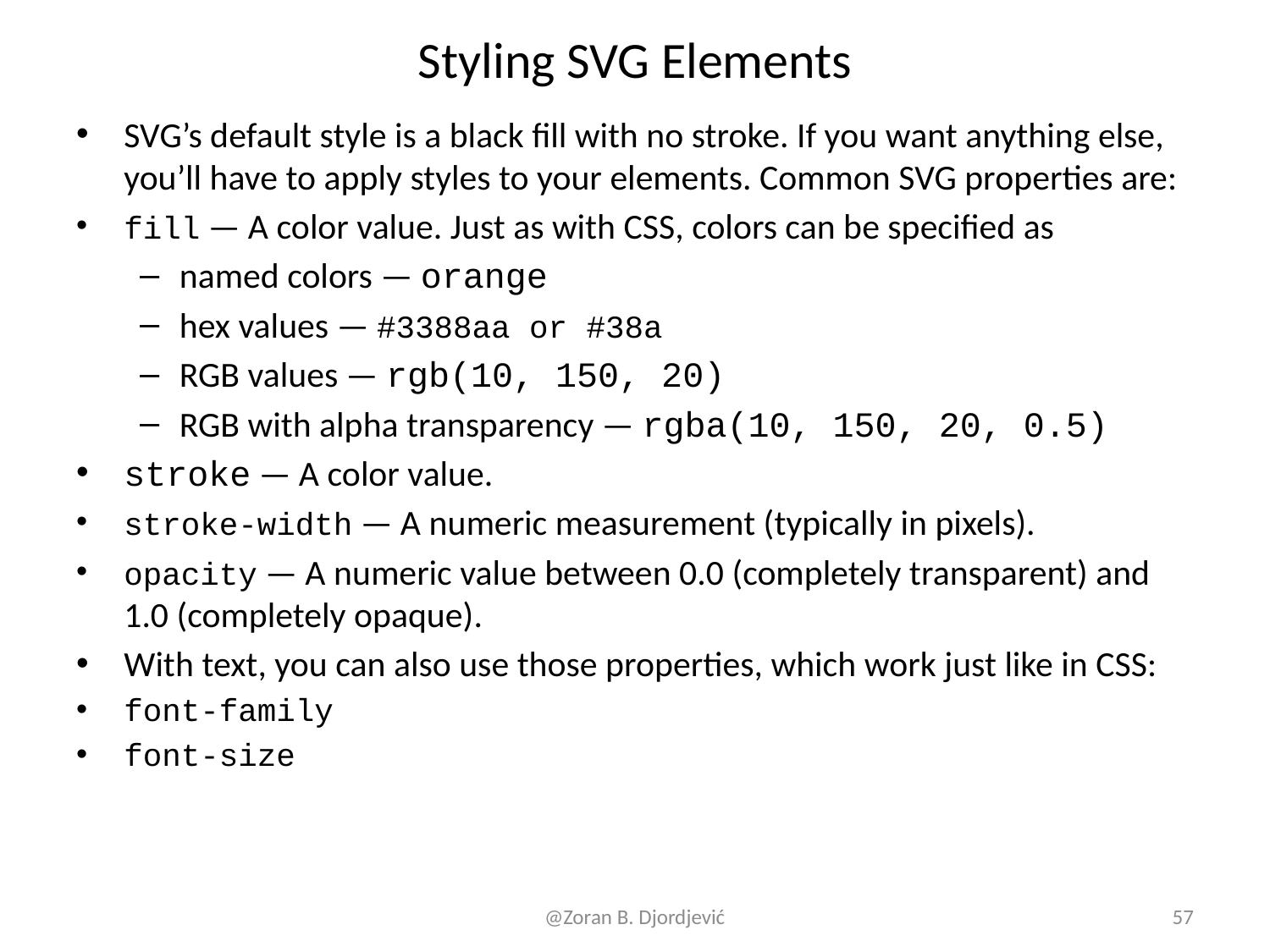

# Styling SVG Elements
SVG’s default style is a black fill with no stroke. If you want anything else, you’ll have to apply styles to your elements. Common SVG properties are:
fill — A color value. Just as with CSS, colors can be specified as
named colors — orange
hex values — #3388aa or #38a
RGB values — rgb(10, 150, 20)
RGB with alpha transparency — rgba(10, 150, 20, 0.5)
stroke — A color value.
stroke-width — A numeric measurement (typically in pixels).
opacity — A numeric value between 0.0 (completely transparent) and 1.0 (completely opaque).
With text, you can also use those properties, which work just like in CSS:
font-family
font-size

@Zoran B. Djordjević
57